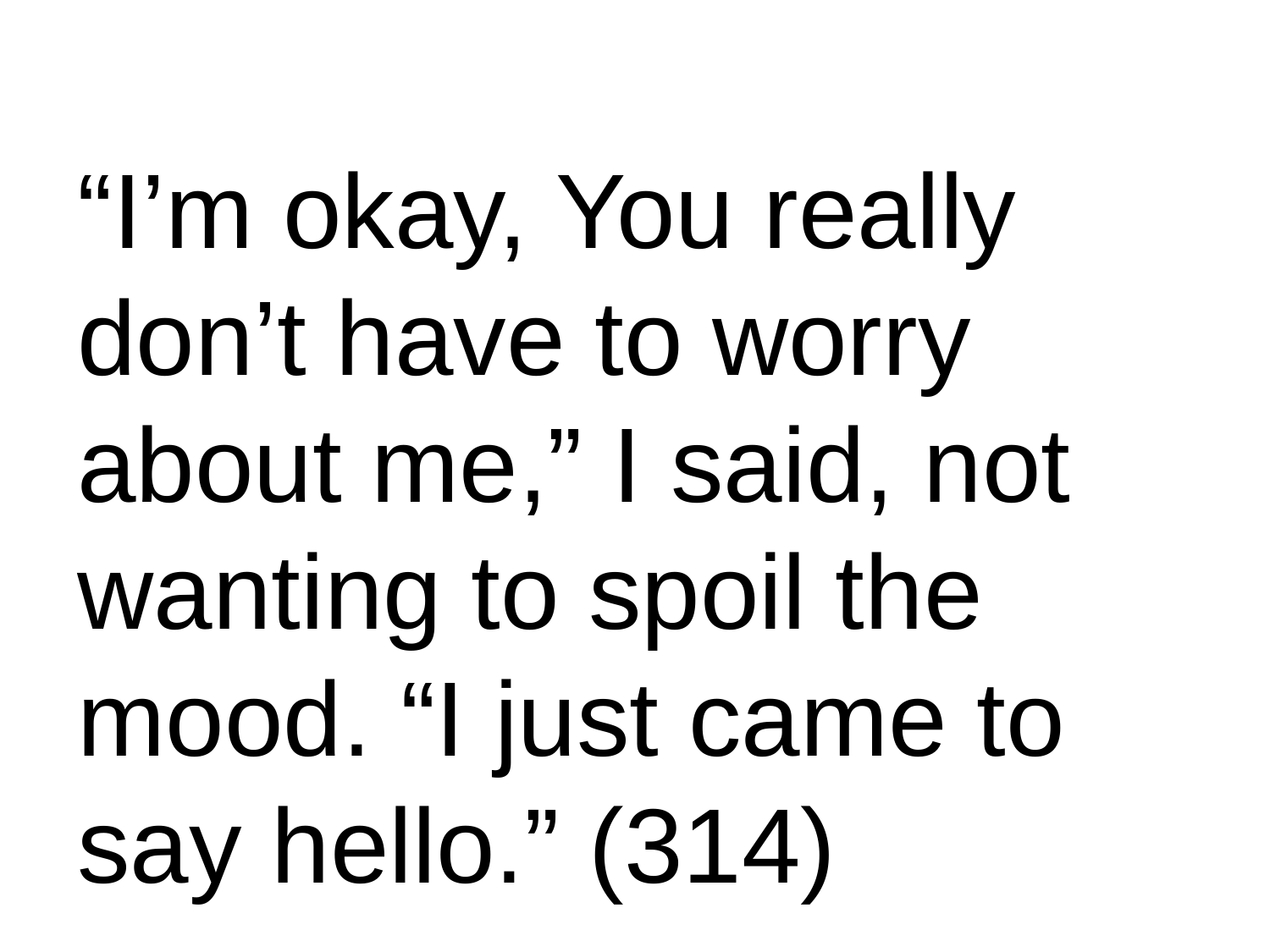

“I’m okay, You really don’t have to worry about me,” I said, not wanting to spoil the mood. “I just came to say hello.” (314)